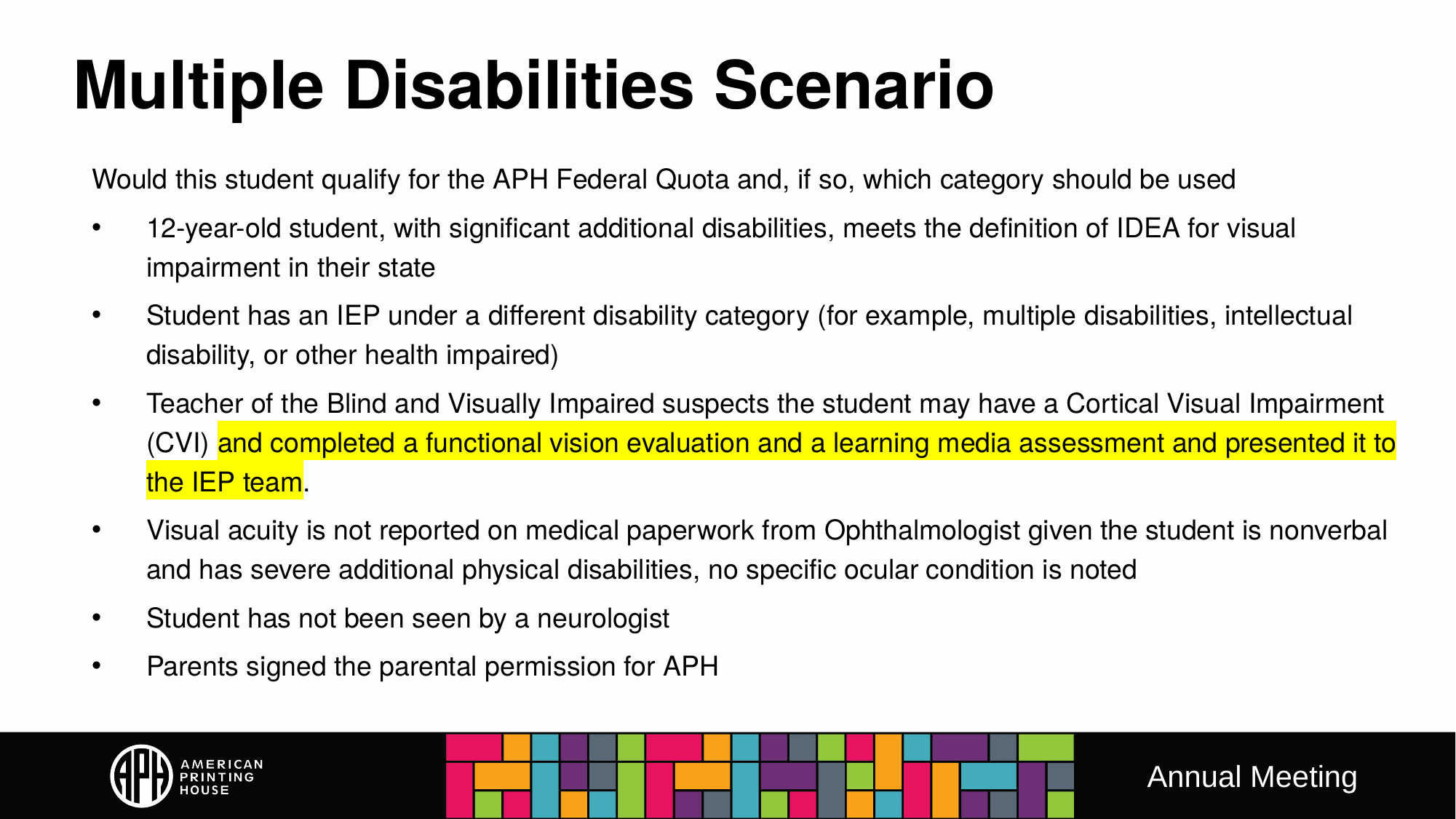

# Multiple Disabilities Scenario
Would this student qualify for the APH Federal Quota and, if so, which category should be used
12-year-old student, with significant additional disabilities, meets the definition of IDEA for visual impairment in their state
Student has an IEP under a different disability category (for example, multiple disabilities, intellectual disability, or other health impaired)
Teacher of the Blind and Visually Impaired suspects the student may have a Cortical Visual Impairment (CVI) and completed a functional vision evaluation and a learning media assessment and presented it to the IEP team.
Visual acuity is not reported on medical paperwork from Ophthalmologist given the student is nonverbal and has severe additional physical disabilities, no specific ocular condition is noted
Student has not been seen by a neurologist
Parents signed the parental permission for APH